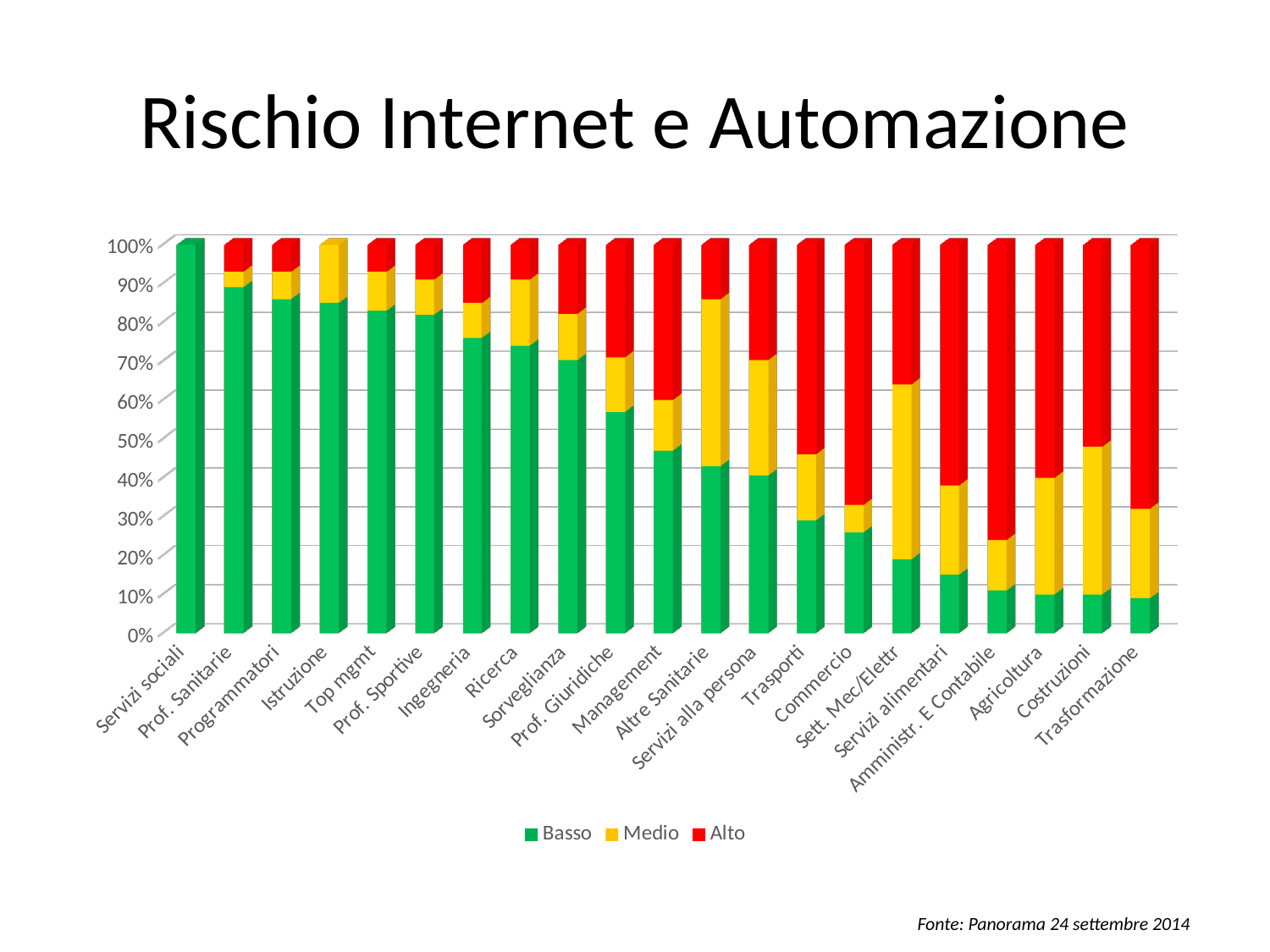

# Rischio Internet e Automazione

[unsupported chart]

Fonte: Panorama 24 settembre 2014